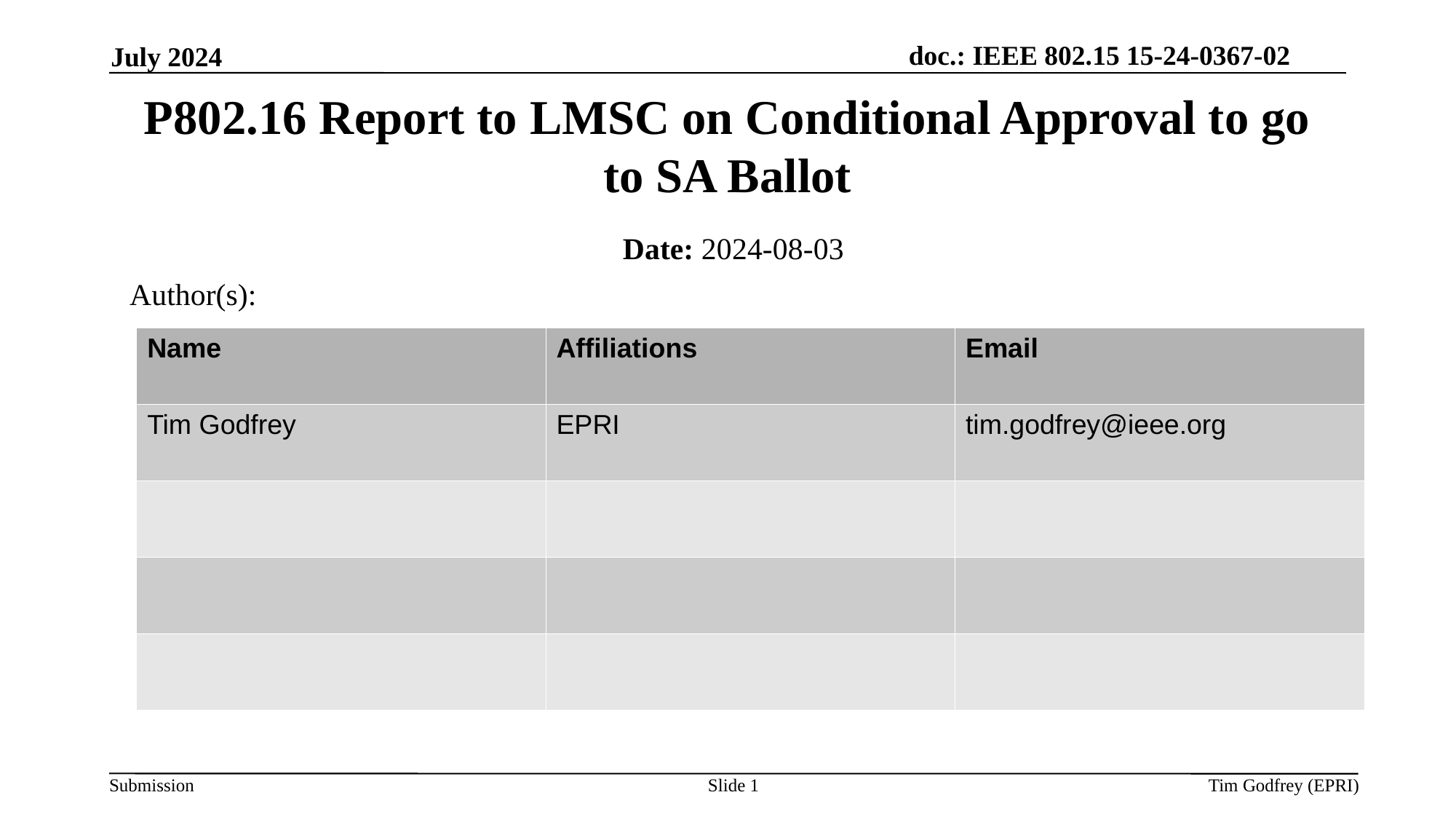

July 2024
P802.16 Report to LMSC on Conditional Approval to go to SA Ballot
Date: 2024-08-03
Author(s):
| Name | Affiliations | Email |
| --- | --- | --- |
| Tim Godfrey | EPRI | tim.godfrey@ieee.org |
|  |  |  |
|  |  |  |
|  |  |  |
Slide 1
Tim Godfrey (EPRI)